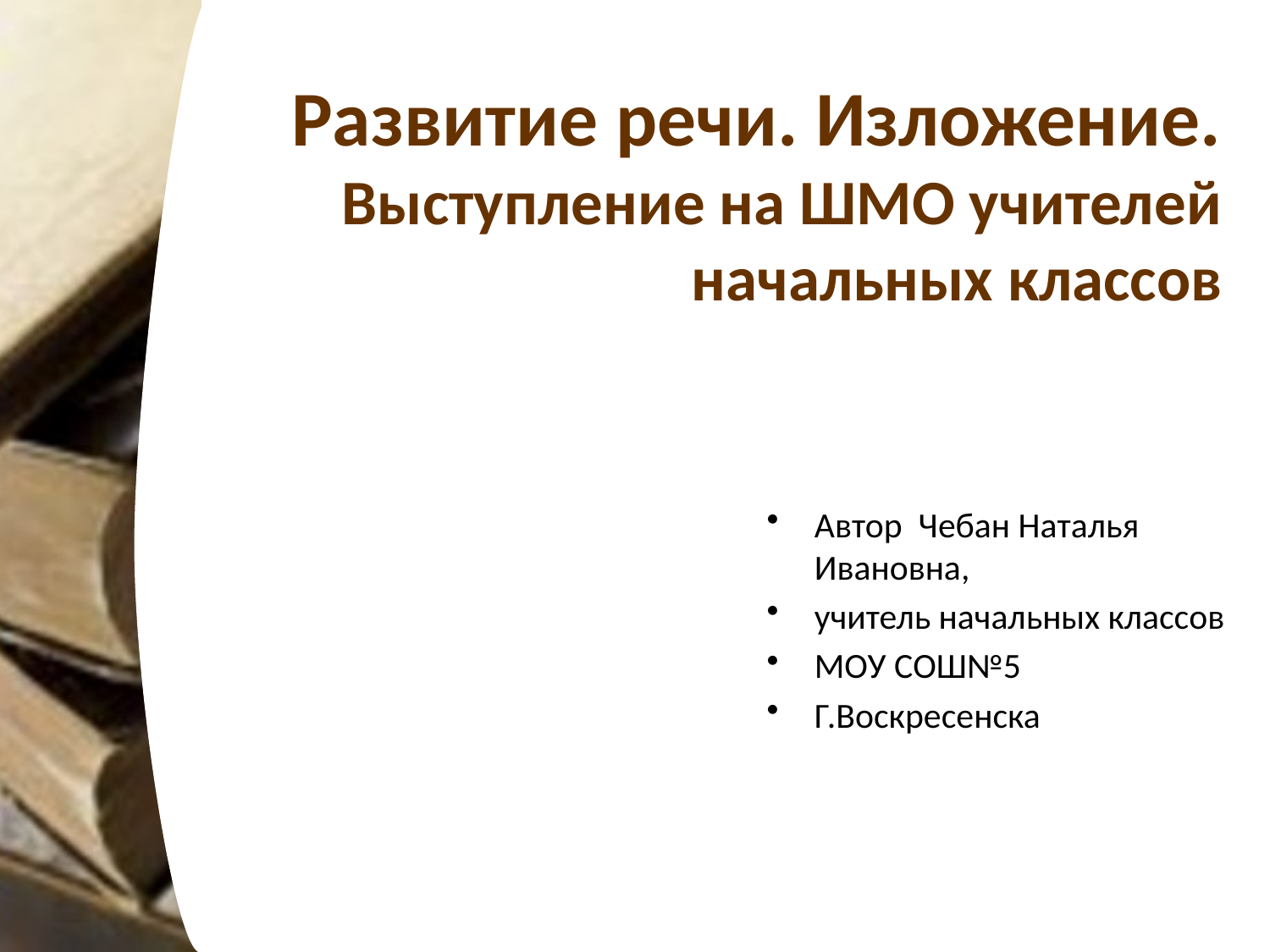

# Развитие речи. Изложение. Выступление на ШМО учителей начальных классов
Автор  Чебан Наталья Ивановна,
учитель начальных классов
МОУ СОШ№5
Г.Воскресенска